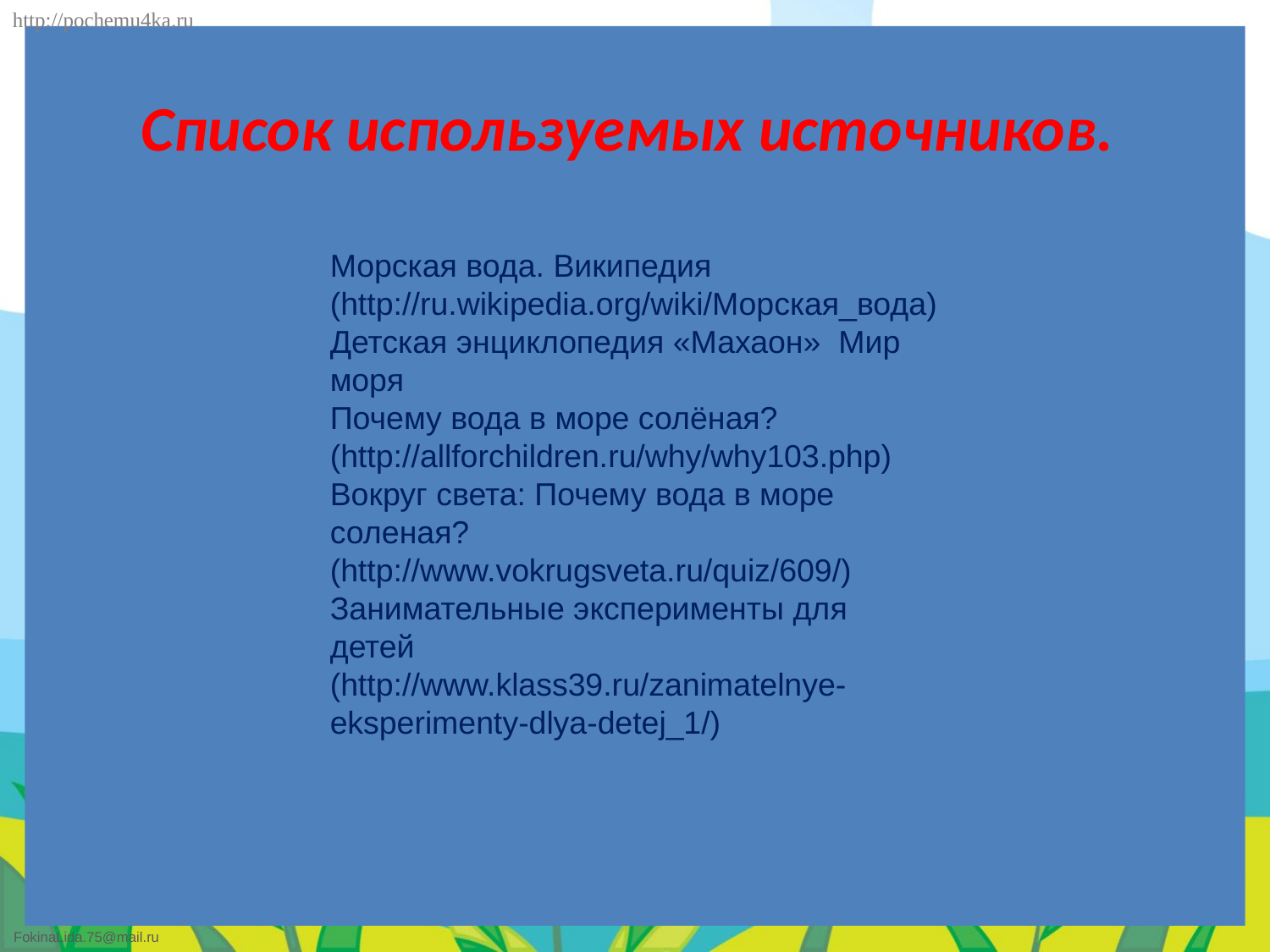

http://pochemu4ka.ru

# Список используемых источников.
Морская вода. Википедия (http://ru.wikipedia.org/wiki/Морская_вода)
Детская энциклопедия «Махаон»  Мир моря
Почему вода в море солёная? (http://allforchildren.ru/why/why103.php)
Вокруг света: Почему вода в море соленая? (http://www.vokrugsveta.ru/quiz/609/)
Занимательные эксперименты для детей  (http://www.klass39.ru/zanimatelnye-eksperimenty-dlya-detej_1/)